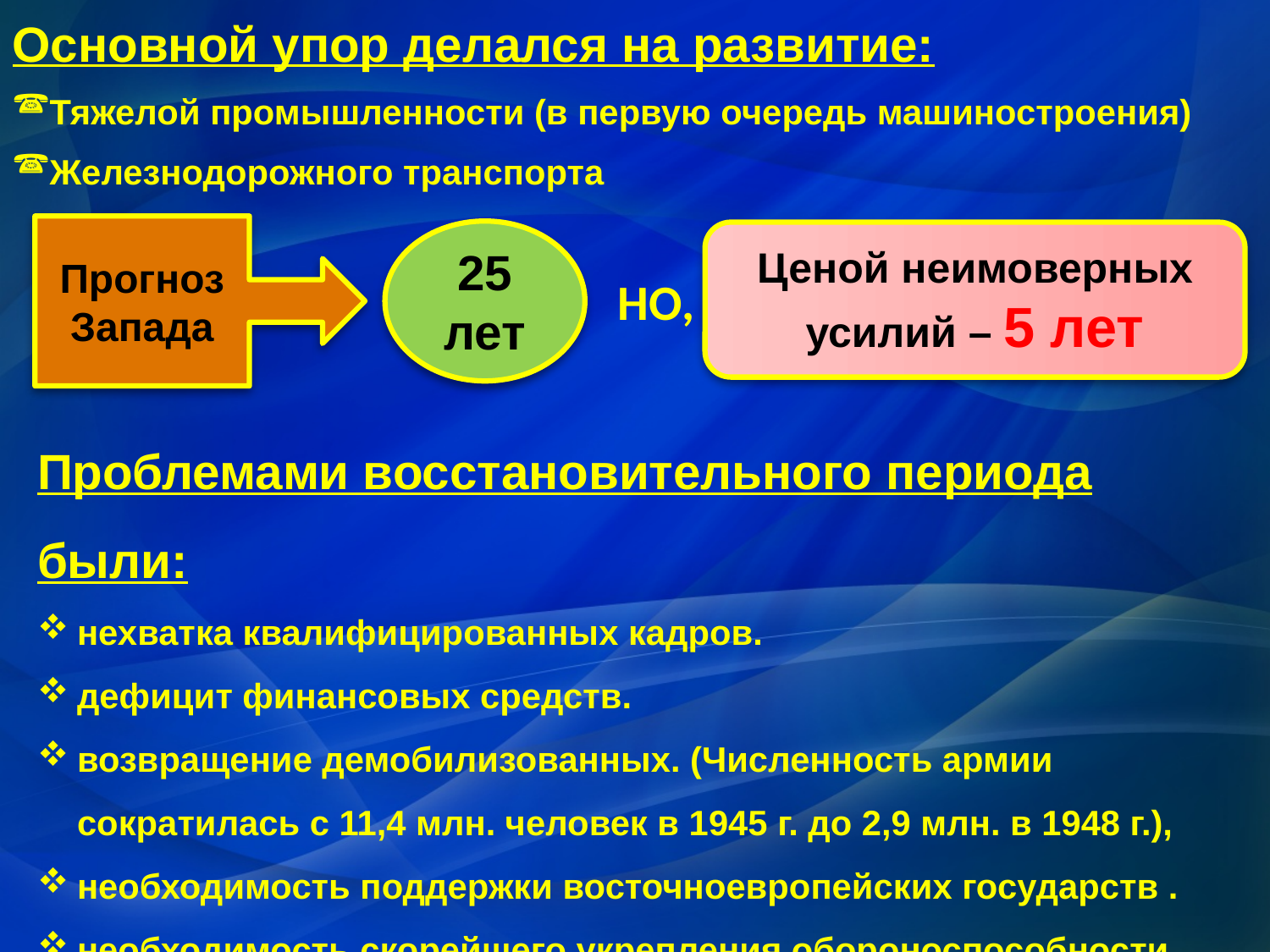

Основной упор делался на развитие:
Тяжелой промышленности (в первую очередь машиностроения)
Железнодорожного транспорта
Прогноз
Запада
25 лет
Ценой неимоверных усилий – 5 лет
НО,
Проблемами восстановительного периода были:
нехватка квалифицированных кадров.
дефицит финансовых средств.
возвращение демобилизованных. (Численность армии сократилась с 11,4 млн. человек в 1945 г. до 2,9 млн. в 1948 г.),
необходимость поддержки восточноевропейских государств .
необходимость скорейшего укрепления обороноспособности страны в условиях начинающейся  «холодной войны»